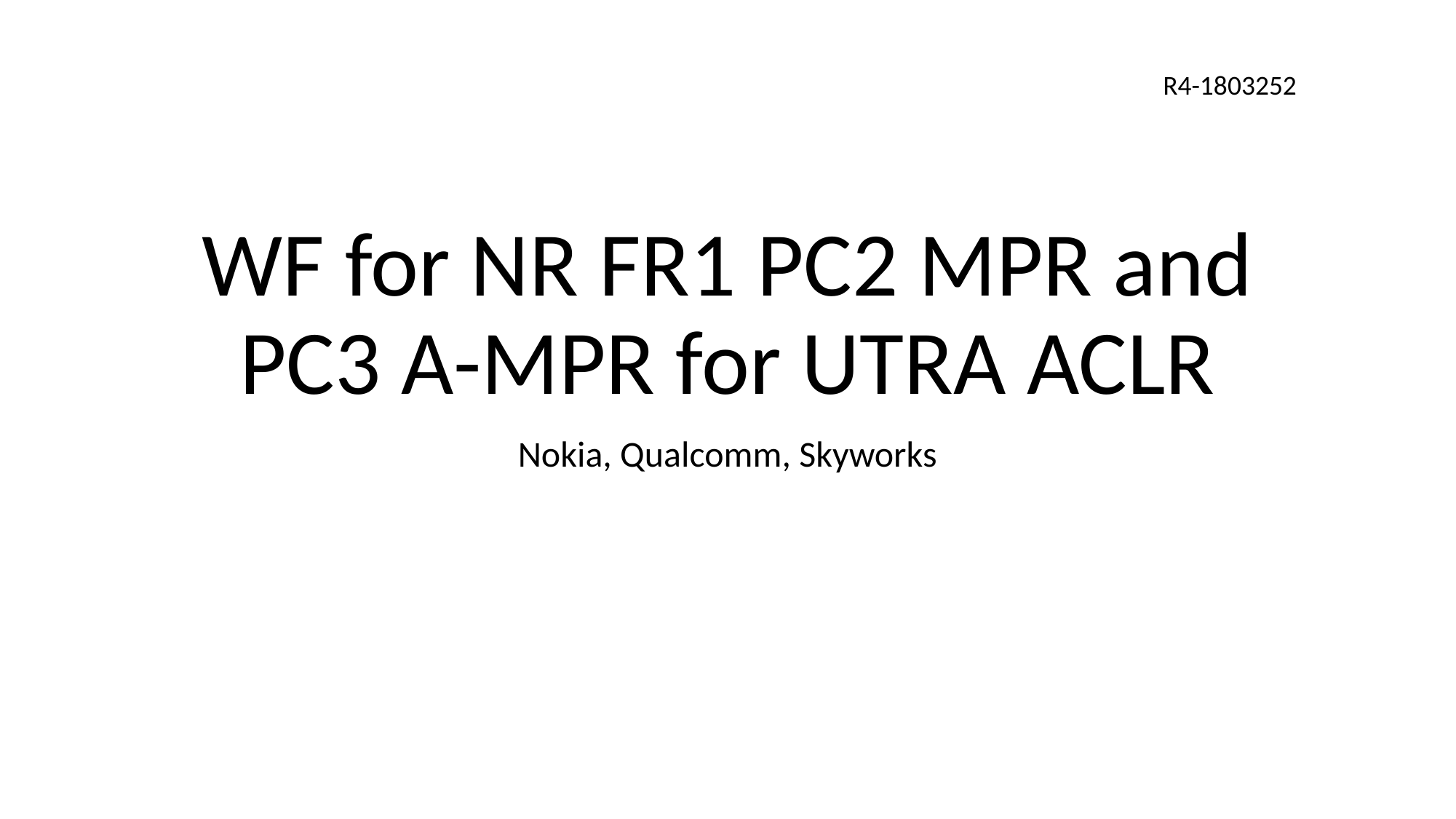

R4-1803252
# WF for NR FR1 PC2 MPR and PC3 A-MPR for UTRA ACLR
Nokia, Qualcomm, Skyworks